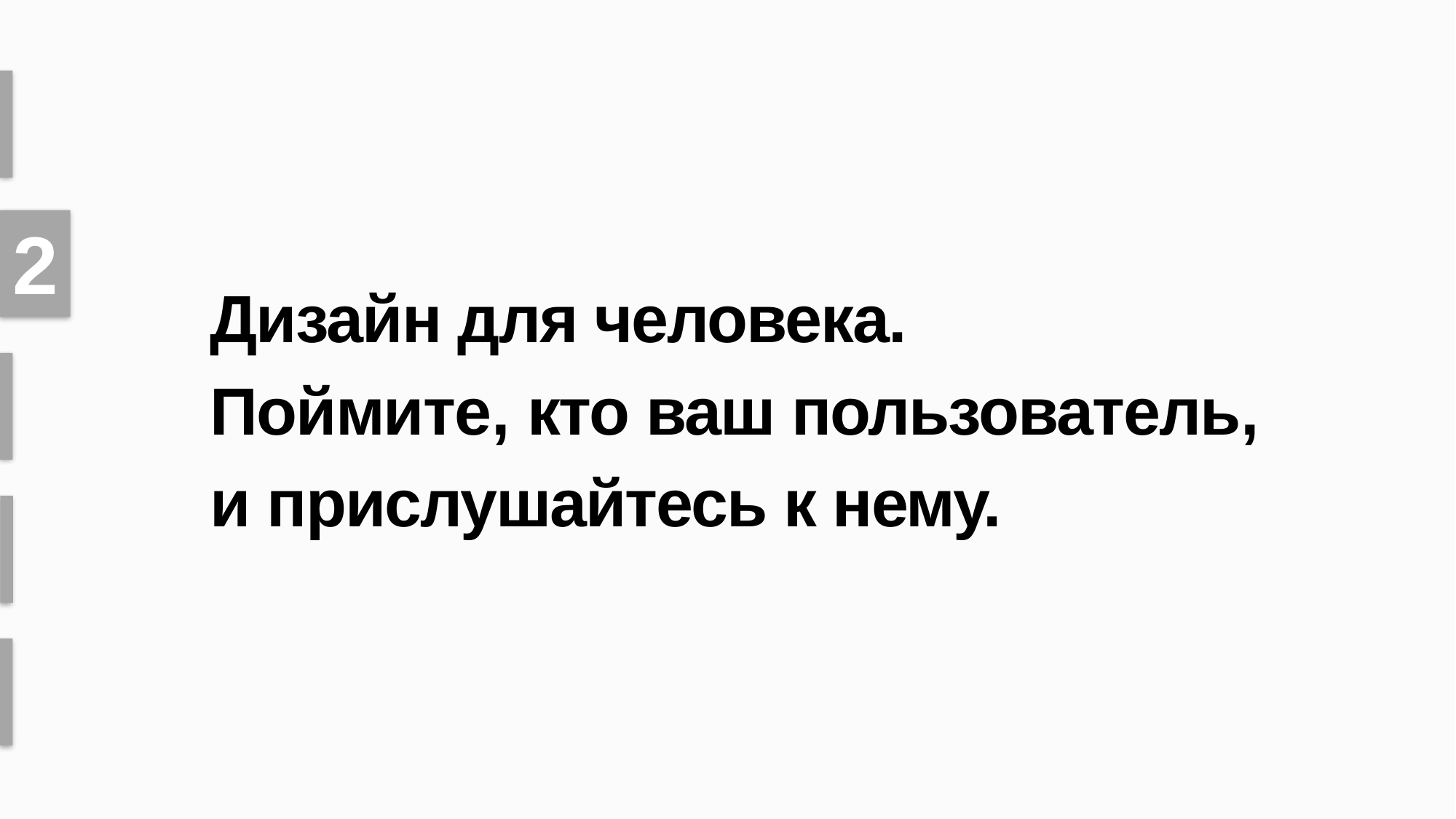

2
# Дизайн для человека. Поймите, кто ваш пользователь, и прислушайтесь к нему.